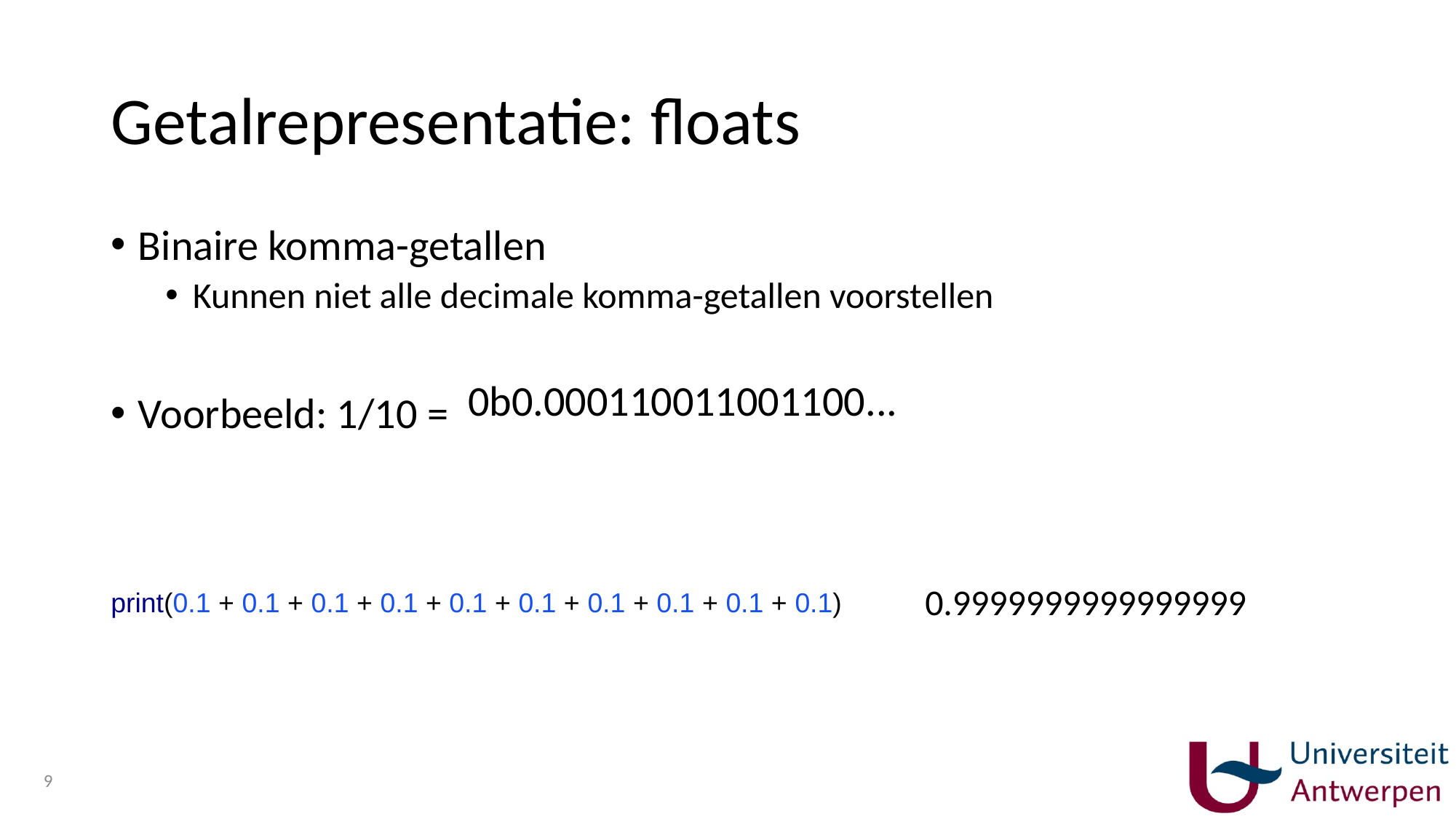

# Getalrepresentatie: floats
Binaire komma-getallen
Kunnen niet alle decimale komma-getallen voorstellen

Voorbeeld: 1/10 =
0b0.000110011001100...
0.9999999999999999
print(0.1 + 0.1 + 0.1 + 0.1 + 0.1 + 0.1 + 0.1 + 0.1 + 0.1 + 0.1)
9